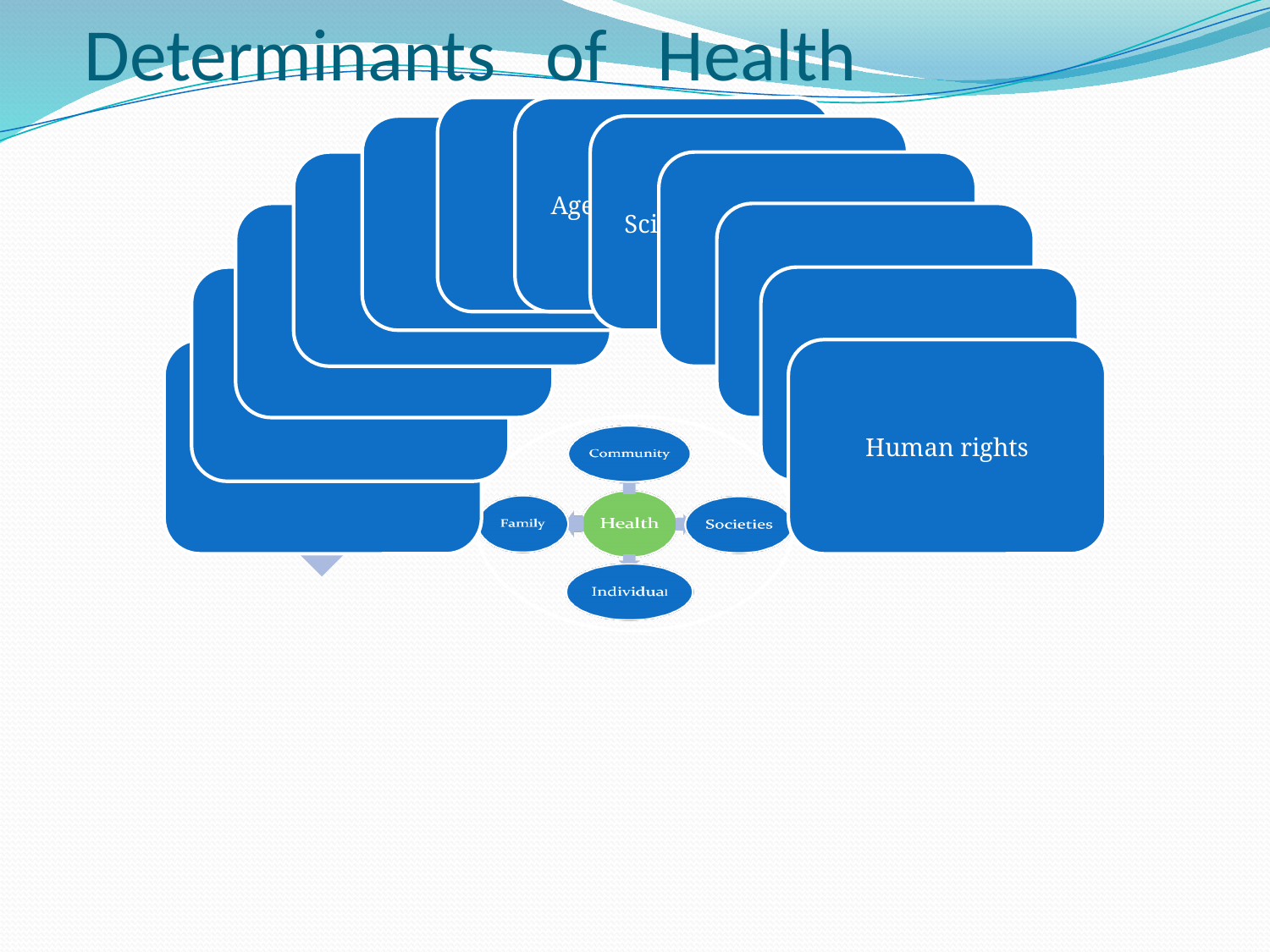

# Determinants   of   Health
Biological
Behavioral
Environmental
Socio-economic
Health system
Socio-cultural
Ageing of population
Science & technology
Gender
Equity & Social justice
Human rights